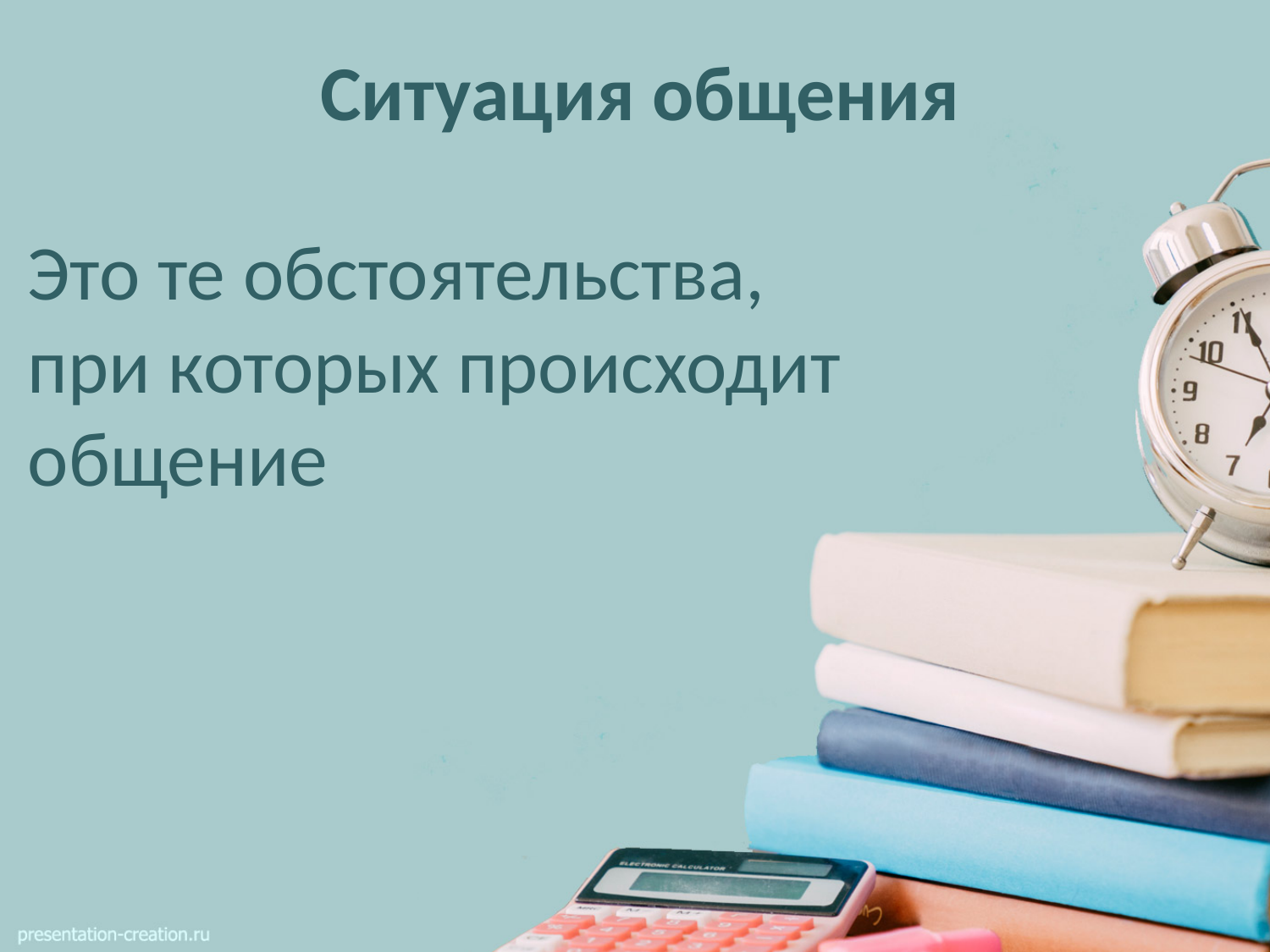

# Ситуация общения
Это те обстоятельства, при которых происходит общение